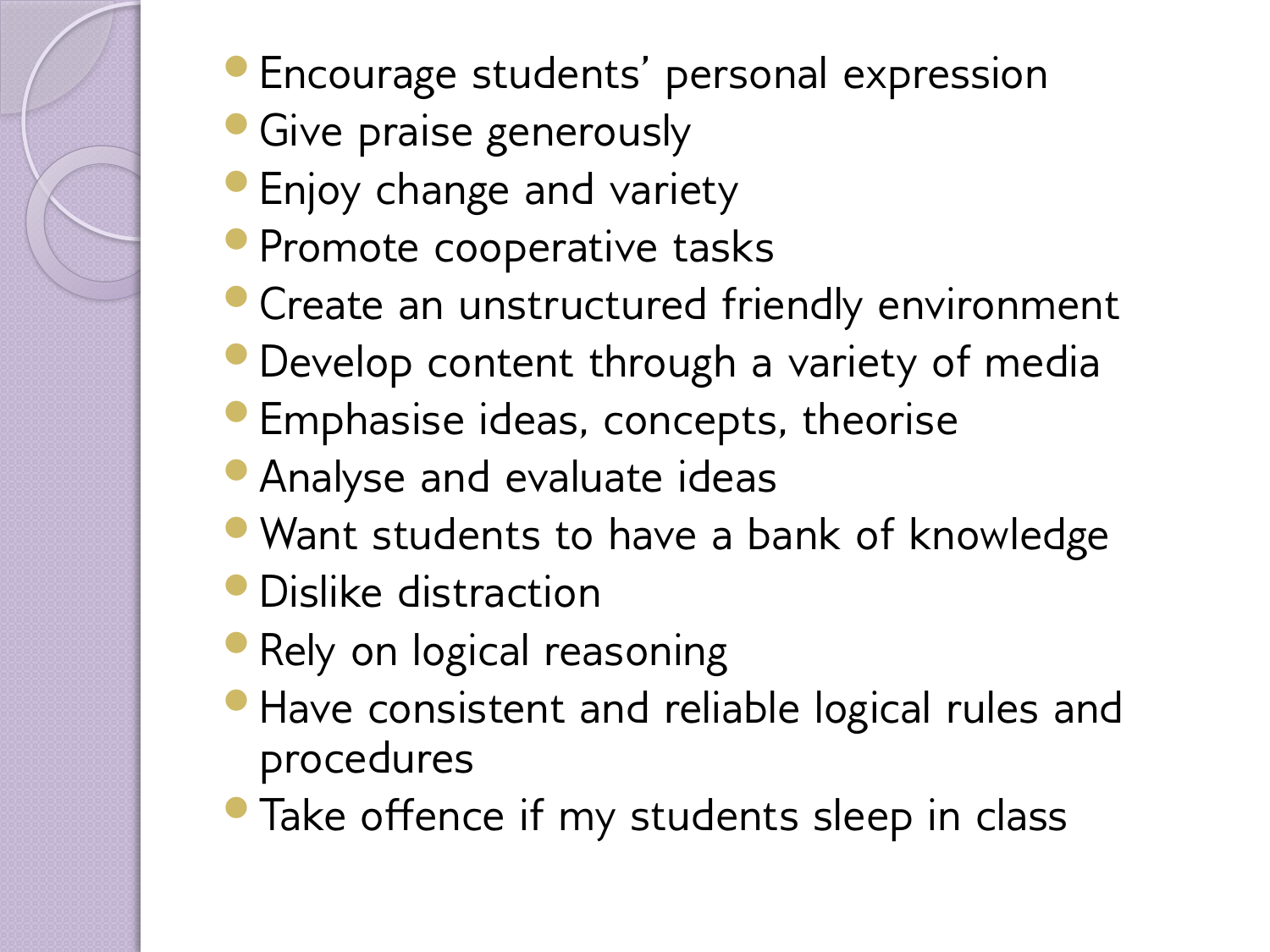

Encourage students’ personal expression
Give praise generously
Enjoy change and variety
Promote cooperative tasks
Create an unstructured friendly environment
Develop content through a variety of media
Emphasise ideas, concepts, theorise
Analyse and evaluate ideas
Want students to have a bank of knowledge
Dislike distraction
Rely on logical reasoning
Have consistent and reliable logical rules and procedures
Take offence if my students sleep in class